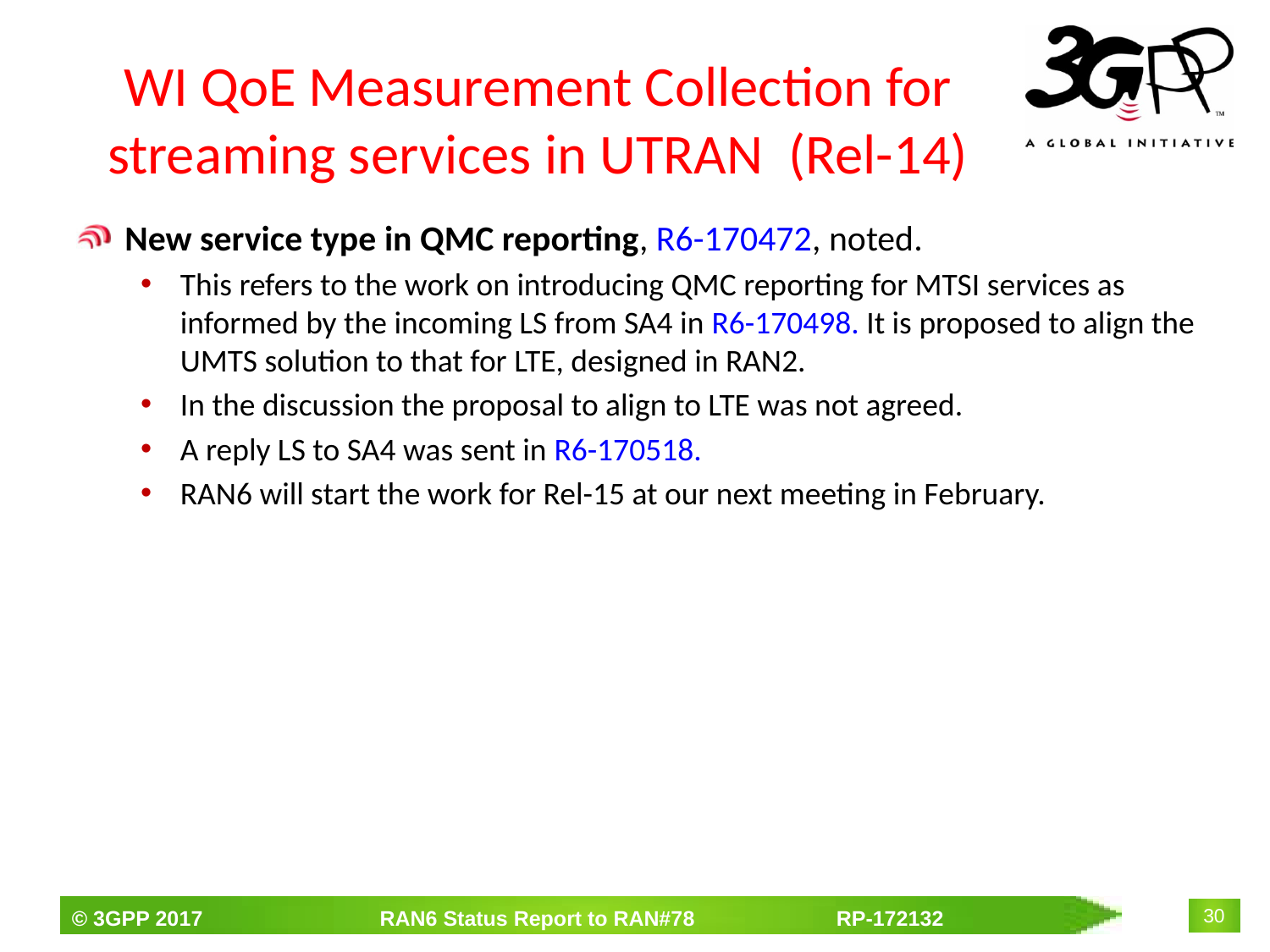

# WI QoE Measurement Collection for streaming services in UTRAN  (Rel-14)
New service type in QMC reporting, R6-170472, noted.
This refers to the work on introducing QMC reporting for MTSI services as informed by the incoming LS from SA4 in R6-170498. It is proposed to align the UMTS solution to that for LTE, designed in RAN2.
In the discussion the proposal to align to LTE was not agreed.
A reply LS to SA4 was sent in R6-170518.
RAN6 will start the work for Rel-15 at our next meeting in February.